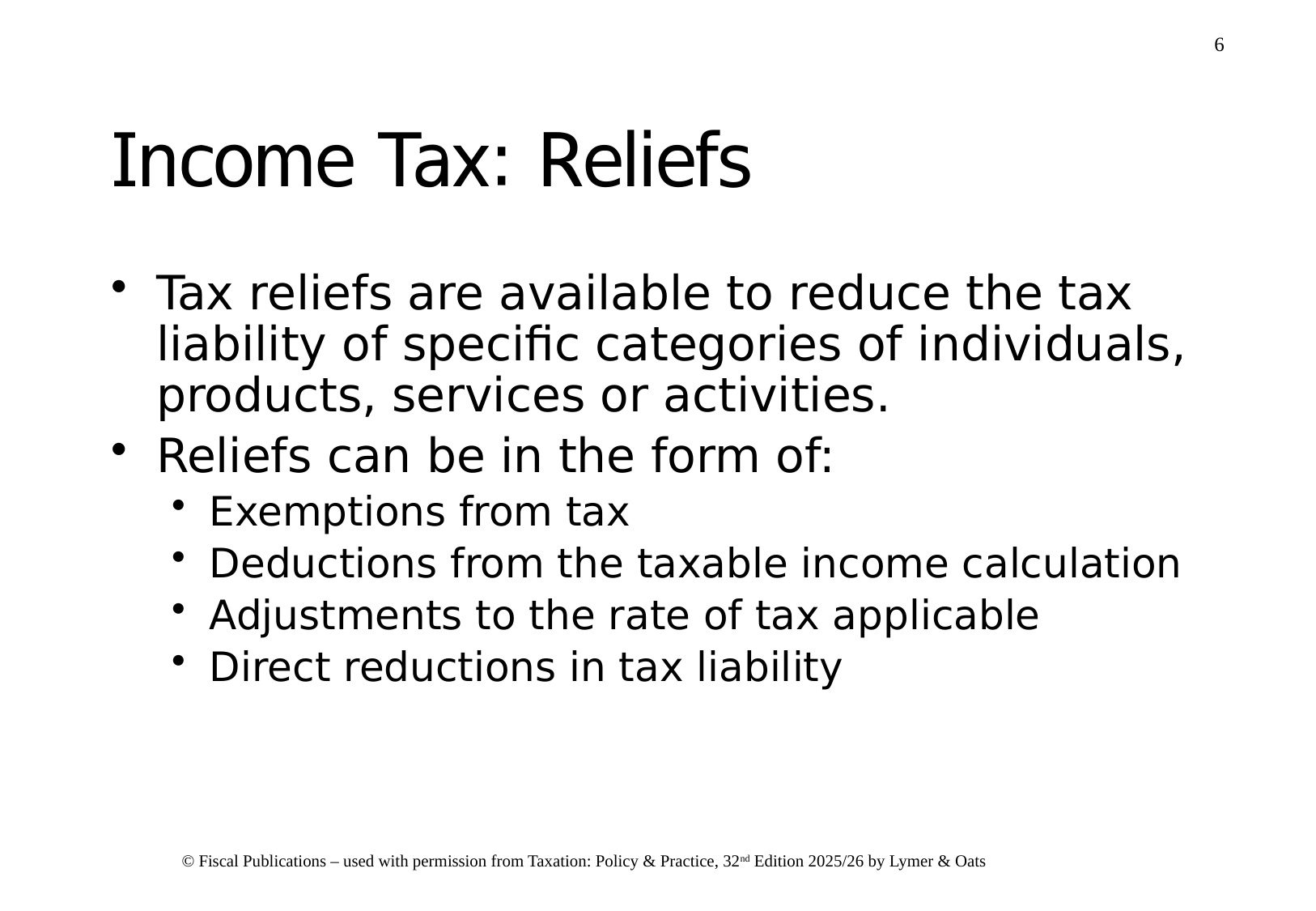

# Income Tax: Reliefs
Tax reliefs are available to reduce the tax liability of specific categories of individuals, products, services or activities.
Reliefs can be in the form of:
Exemptions from tax
Deductions from the taxable income calculation
Adjustments to the rate of tax applicable
Direct reductions in tax liability